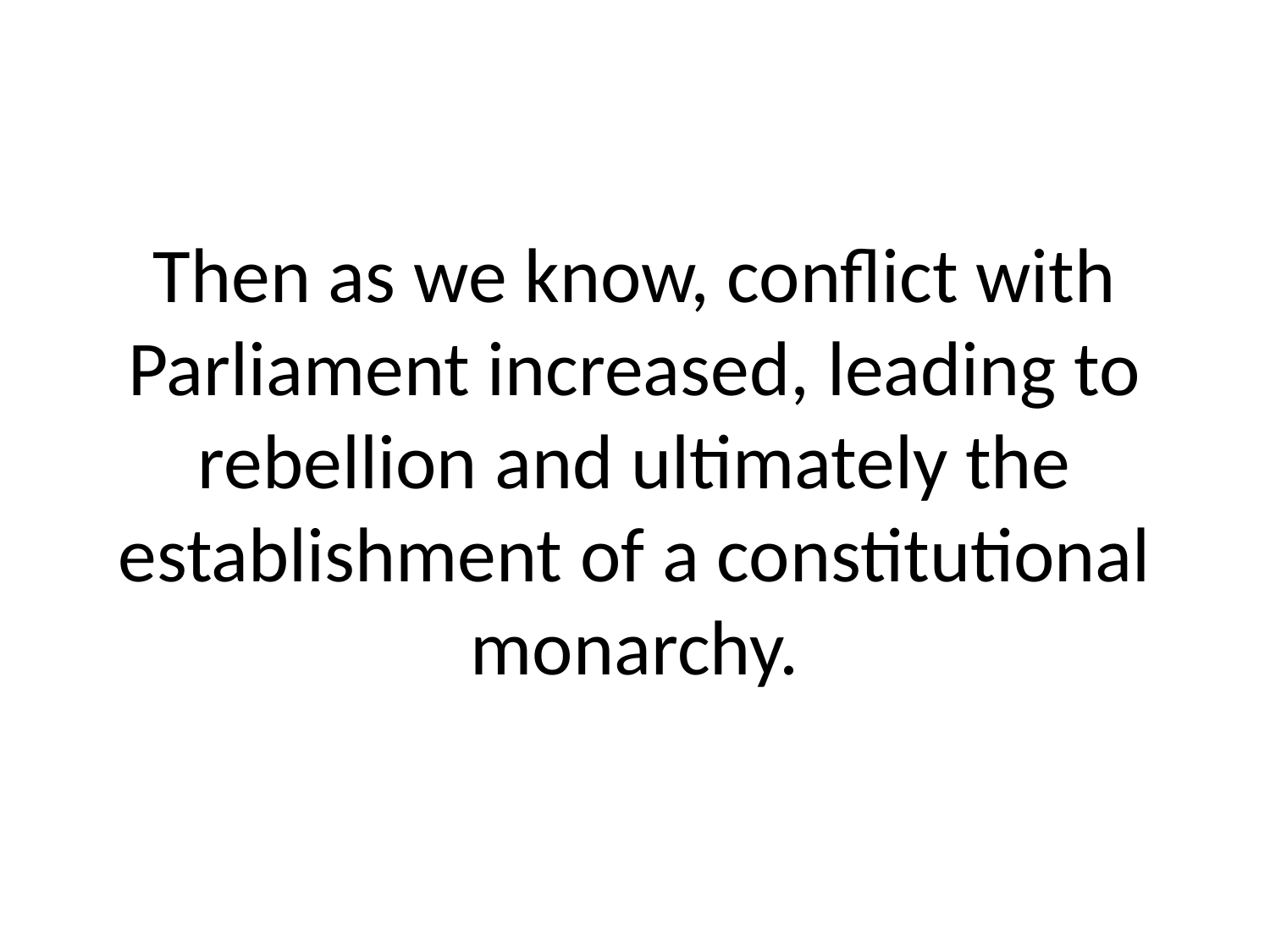

# Then as we know, conflict with Parliament increased, leading to rebellion and ultimately the establishment of a constitutional monarchy.